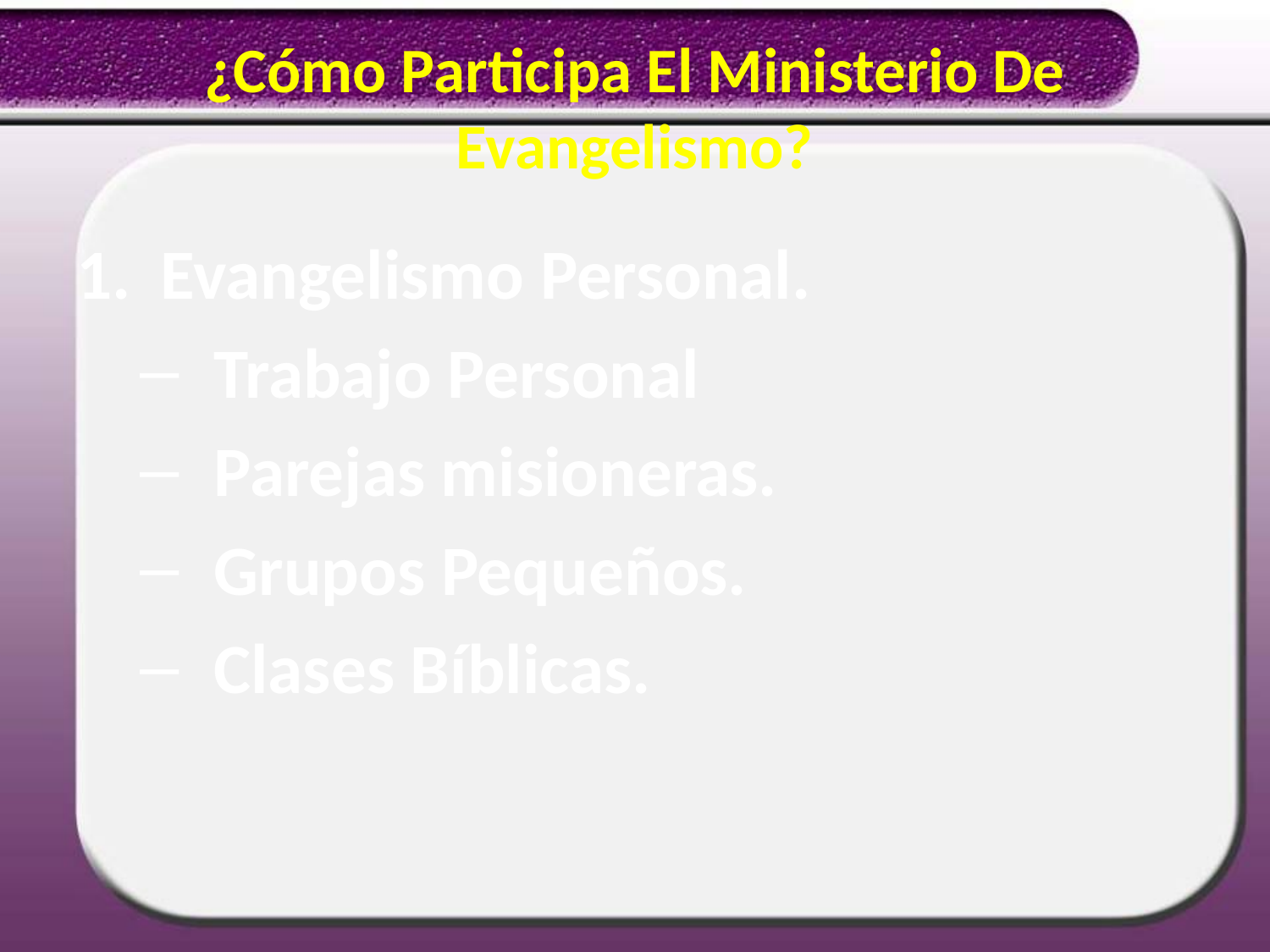

# ¿Cómo Participa El Ministerio De Evangelismo?
Evangelismo Personal.
Trabajo Personal
Parejas misioneras.
Grupos Pequeños.
Clases Bíblicas.